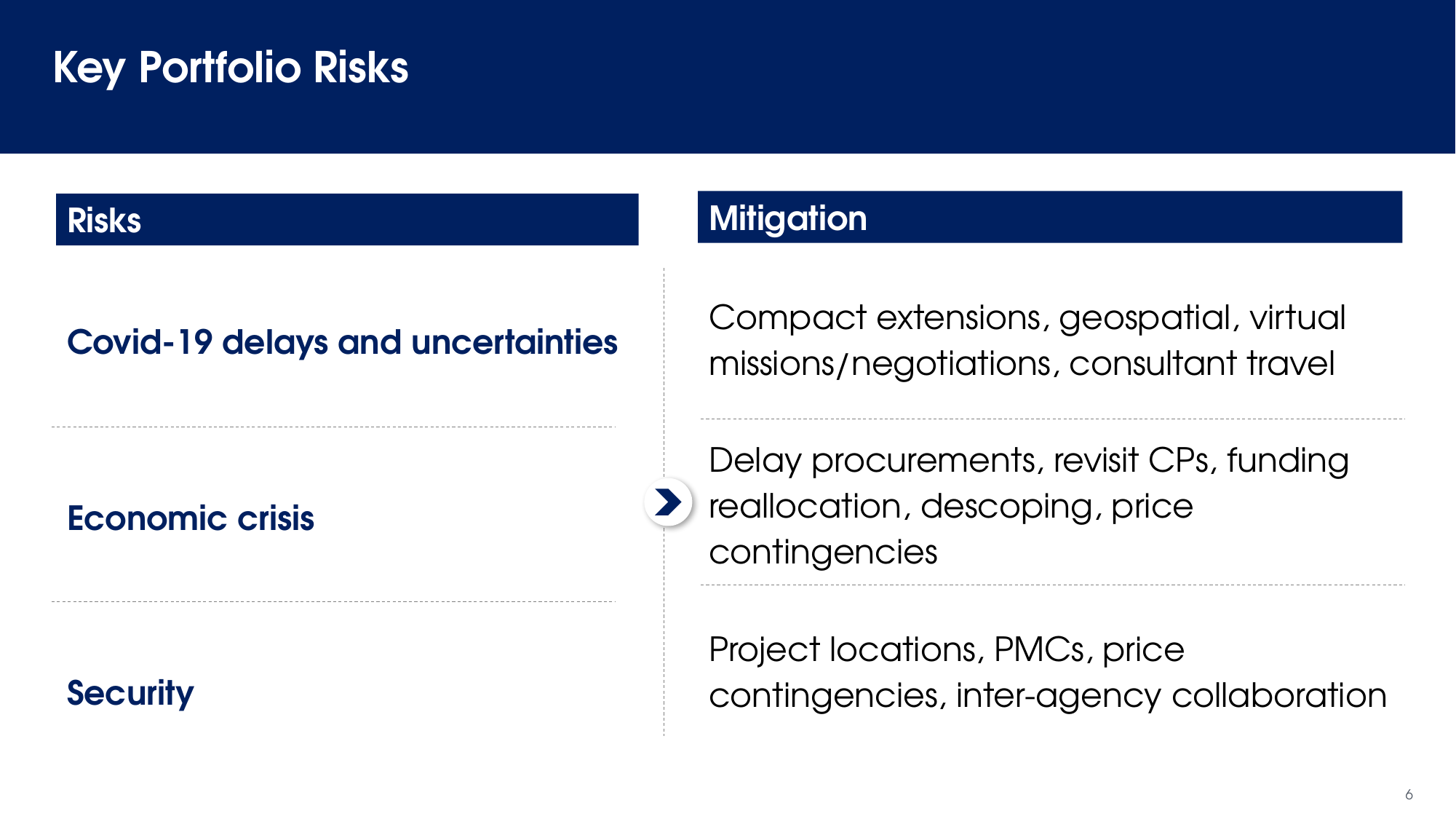

# Key Portfolio Risks
Mitigation
Risks
Compact extensions, geospatial, virtual missions/negotiations, consultant travel
Covid-19 delays and uncertainties
Delay procurements, revisit CPs, funding reallocation, descoping, price contingencies

Economic crisis
Project locations, PMCs, price contingencies, inter-agency collaboration
Security
6